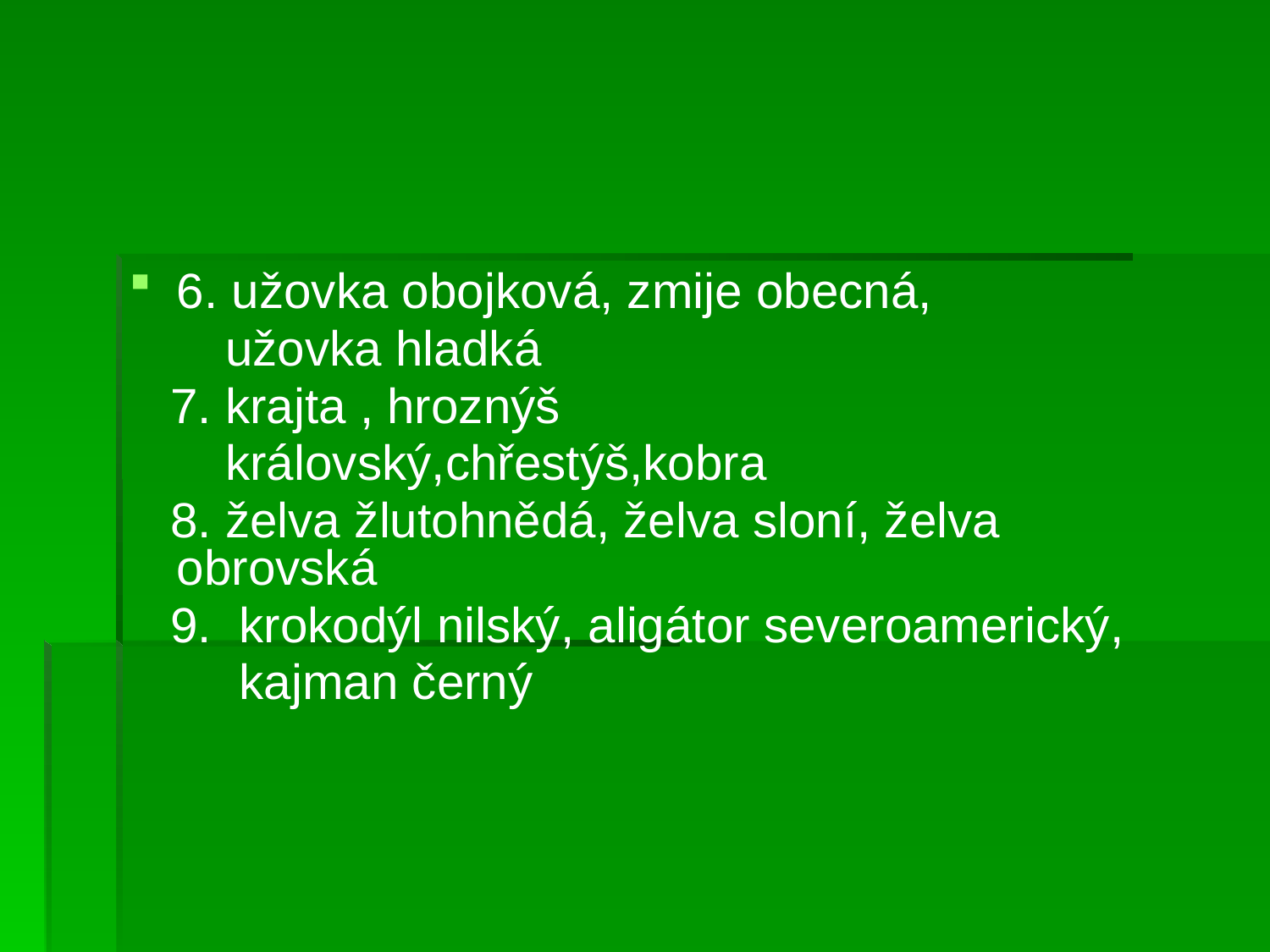

#
6. užovka obojková, zmije obecná,
       užovka hladká
   7. krajta , hroznýš
       královský,chřestýš,kobra
   8. želva žlutohnědá, želva sloní, želva obrovská
   9.  krokodýl nilský, aligátor severoamerický,
        kajman černý